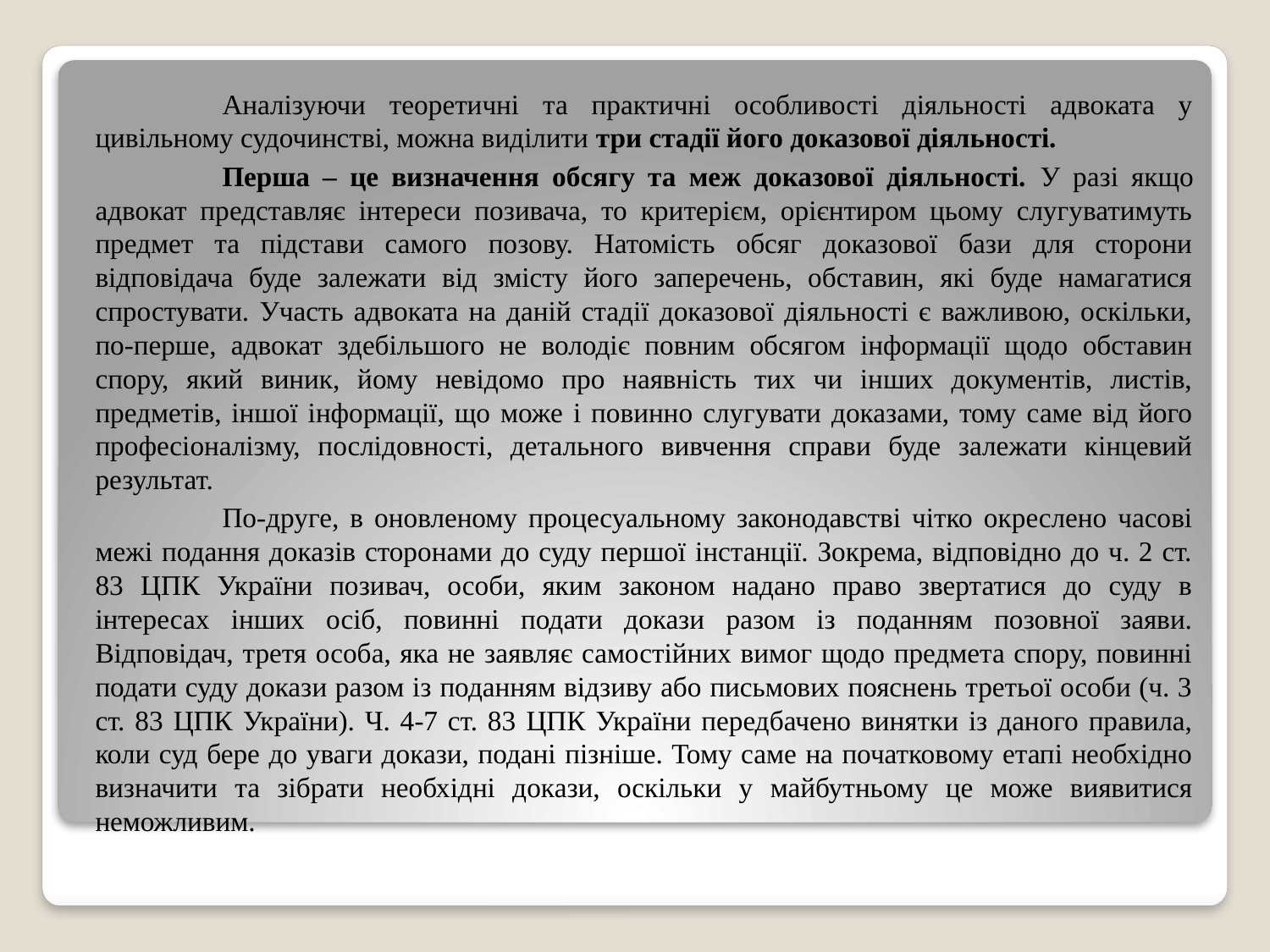

Аналізуючи теоретичні та практичні особливості діяльності адвоката у цивільному судочинстві, можна виділити три стадії його доказової діяльності.
	Перша – це визначення обсягу та меж доказової діяльності. У разі якщо адвокат представляє інтереси позивача, то критерієм, орієнтиром цьому слугуватимуть предмет та підстави самого позову. Натомість обсяг доказової бази для сторони відповідача буде залежати від змісту його заперечень, обставин, які буде намагатися спростувати. Участь адвоката на даній стадії доказової діяльності є важливою, оскільки, по-перше, адвокат здебільшого не володіє повним обсягом інформації щодо обставин спору, який виник, йому невідомо про наявність тих чи інших документів, листів, предметів, іншої інформації, що може і повинно слугувати доказами, тому саме від його професіоналізму, послідовності, детального вивчення справи буде залежати кінцевий результат.
	По-друге, в оновленому процесуальному законодавстві чітко окреслено часові межі подання доказів сторонами до суду першої інстанції. Зокрема, відповідно до ч. 2 ст. 83 ЦПК України позивач, особи, яким законом надано право звертатися до суду в інтересах інших осіб, повинні подати докази разом із поданням позовної заяви. Відповідач, третя особа, яка не заявляє самостійних вимог щодо предмета спору, повинні подати суду докази разом із поданням відзиву або письмових пояснень третьої особи (ч. 3 ст. 83 ЦПК України). Ч. 4-7 ст. 83 ЦПК України передбачено винятки із даного правила, коли суд бере до уваги докази, подані пізніше. Тому саме на початковому етапі необхідно визначити та зібрати необхідні докази, оскільки у майбутньому це може виявитися неможливим.